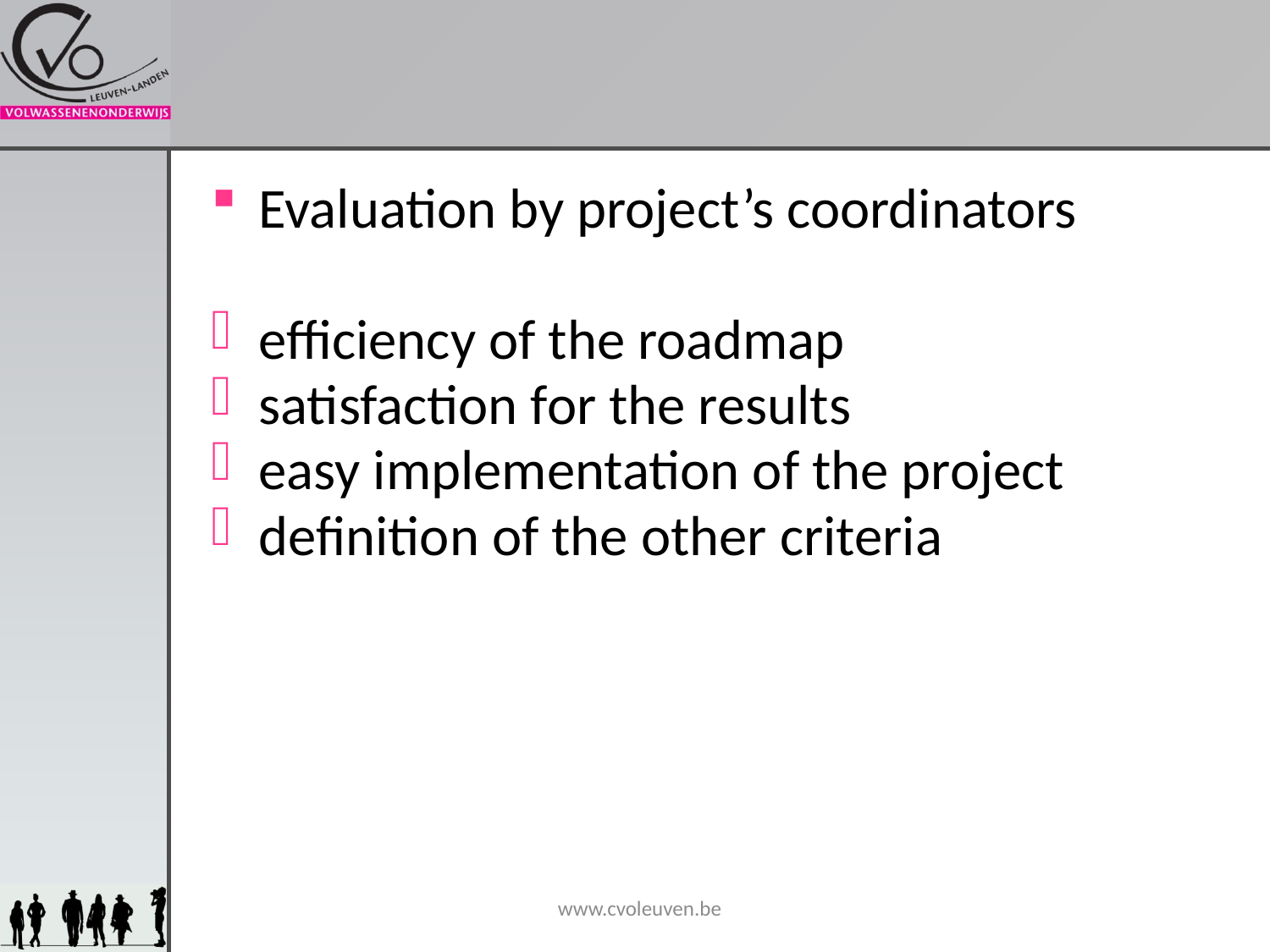

#
Evaluation by project’s coordinators

efficiency of the roadmap
satisfaction for the results
easy implementation of the project
definition of the other criteria

www.cvoleuven.be